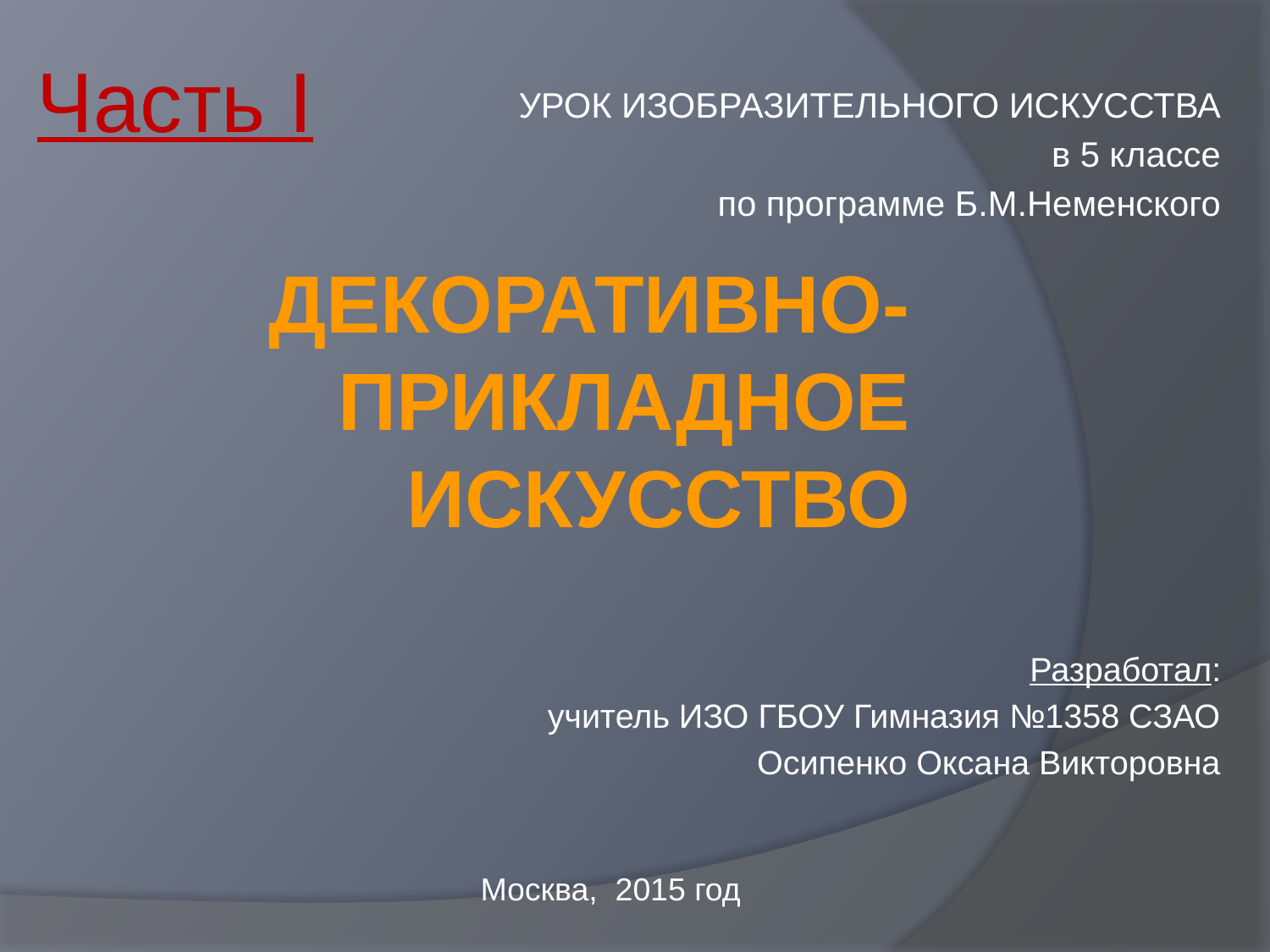

УРОК ИЗОБРАЗИТЕЛЬНОГО ИСКУССТВА
в 5 классе
по программе Б.М.Неменского

Часть I
# Декоративно-прикладное искусство
Разработал:
учитель ИЗО ГБОУ Гимназия №1358 СЗАО
Осипенко Оксана Викторовна

Москва,  2015 год